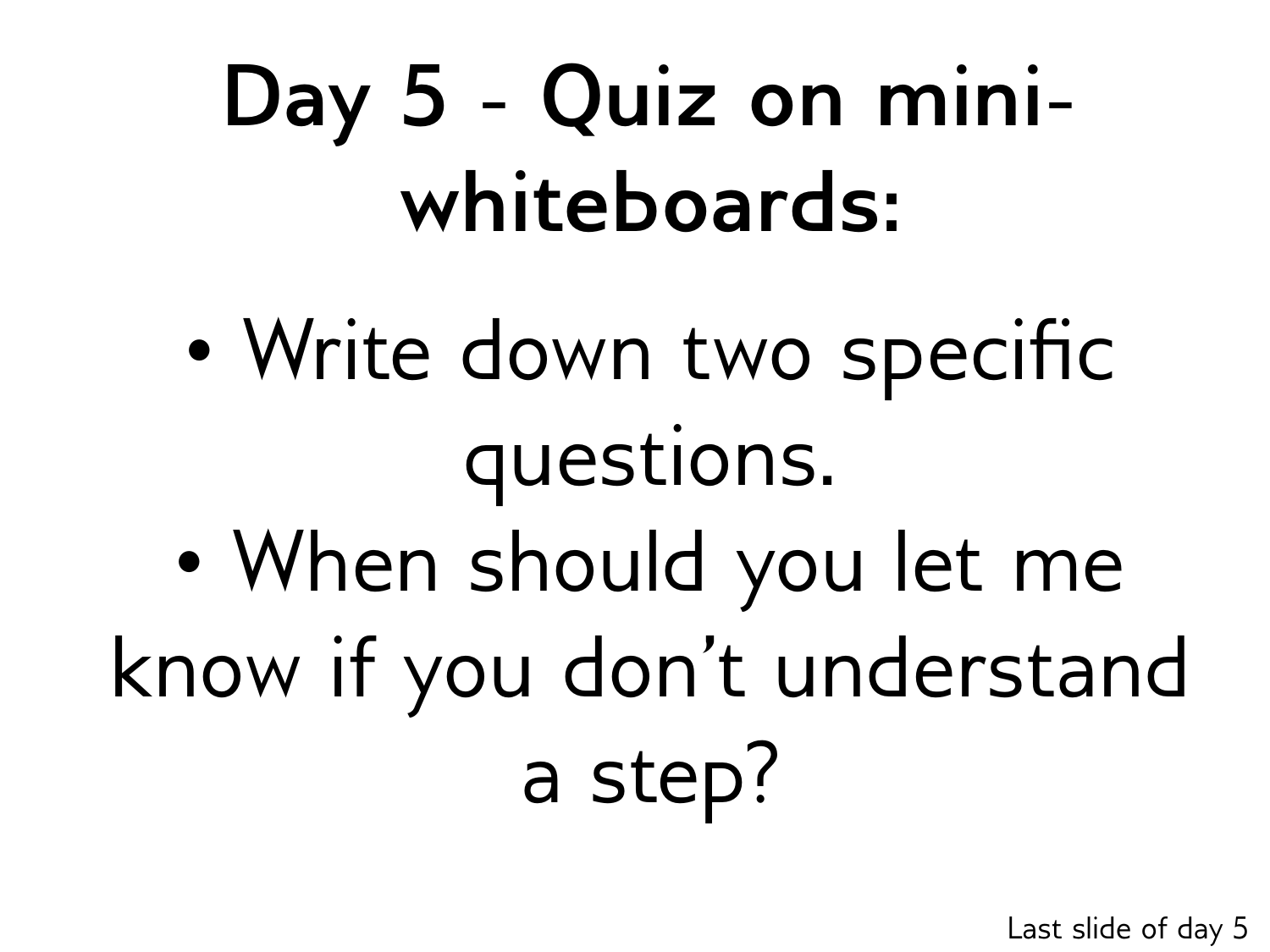

Day 5 - Quiz on mini-whiteboards:

• Write down two specific questions.
• When should you let me know if you don’t understand a step?
Last slide of day 5